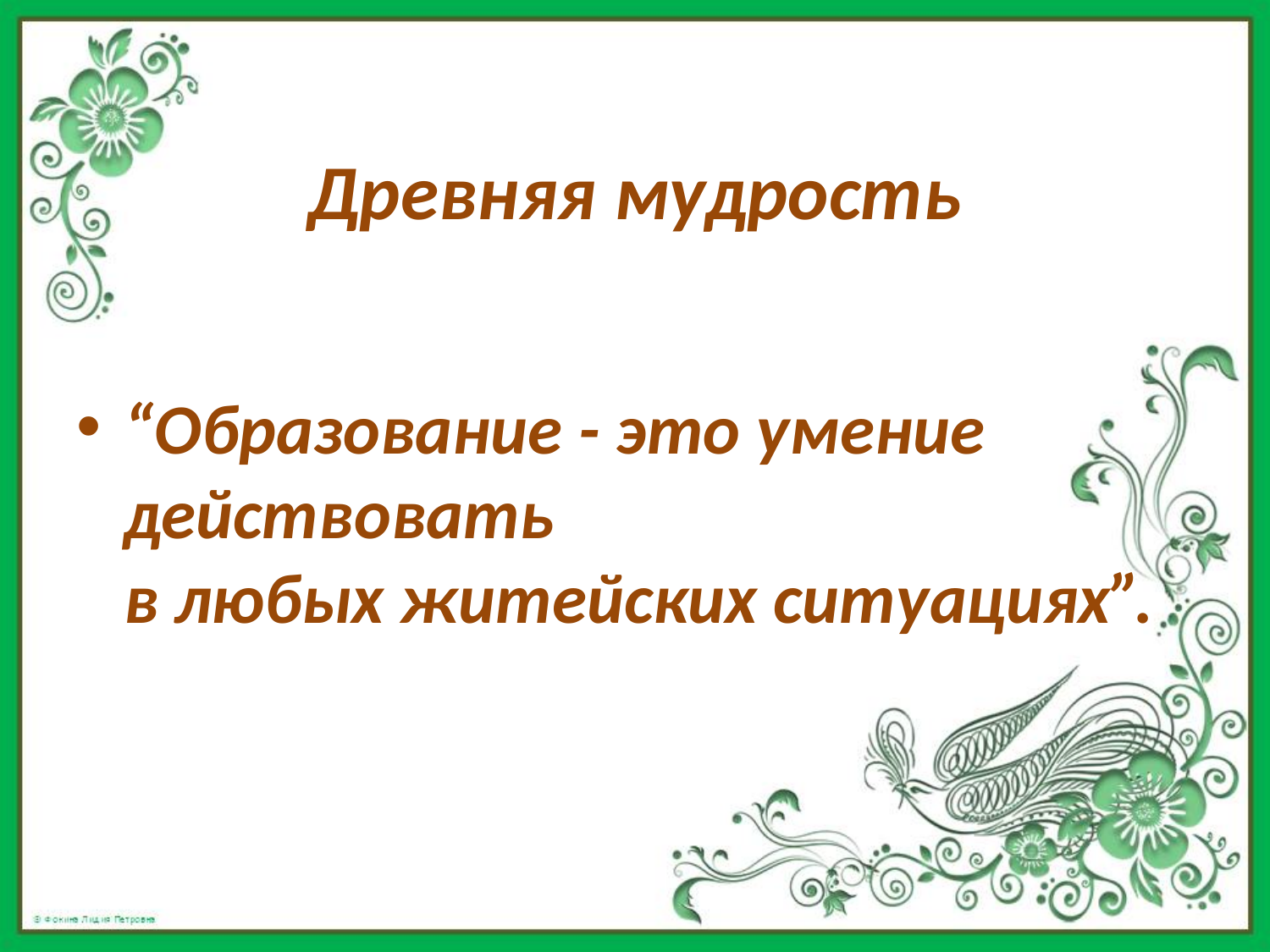

# Древняя мудрость
“Образование - это умение действовать 
в любых житейских ситуациях”.